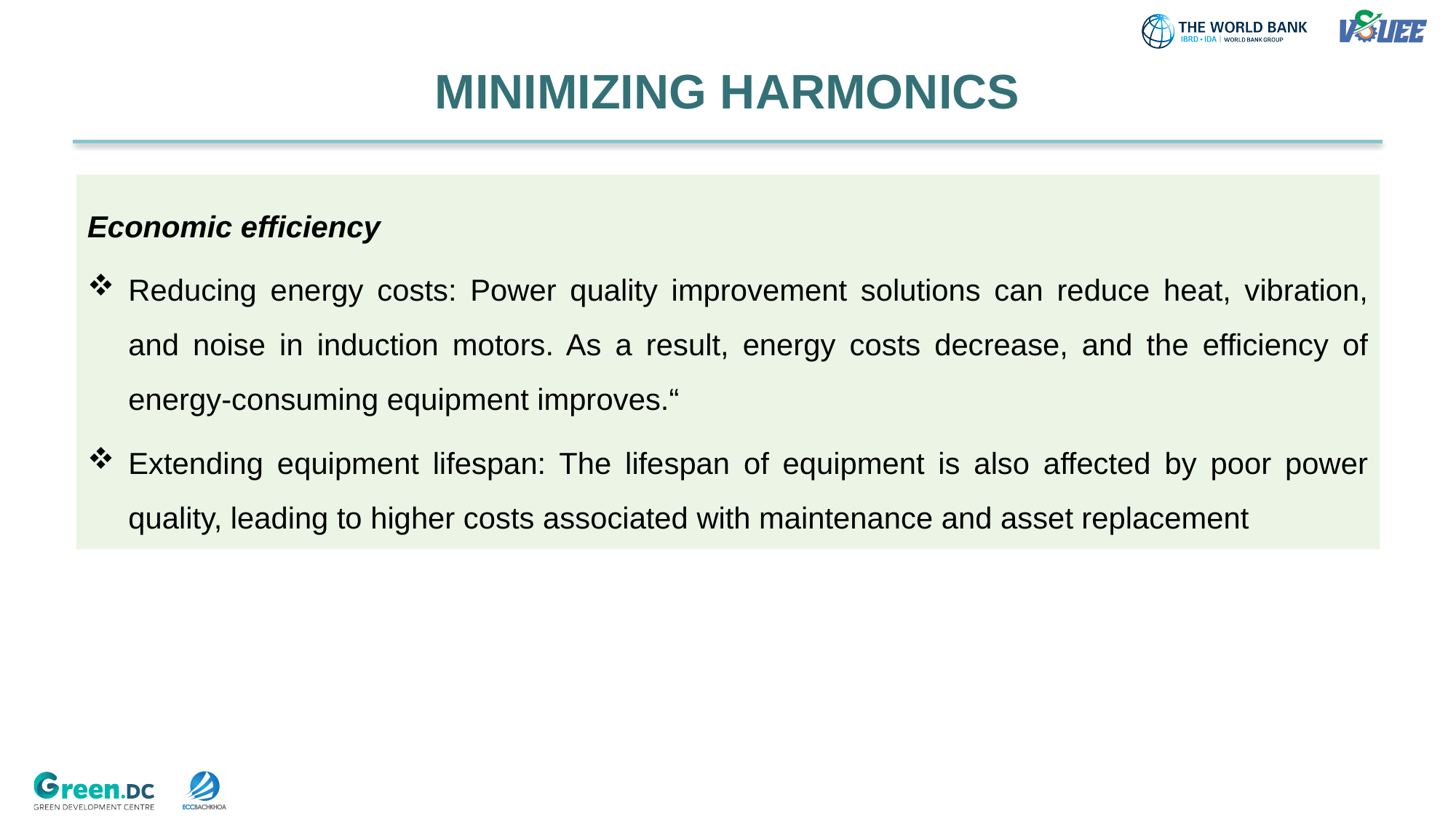

MINIMIZING HARMONICS
Economic efficiency
Reducing energy costs: Power quality improvement solutions can reduce heat, vibration, and noise in induction motors. As a result, energy costs decrease, and the efficiency of energy-consuming equipment improves.“
Extending equipment lifespan: The lifespan of equipment is also affected by poor power quality, leading to higher costs associated with maintenance and asset replacement